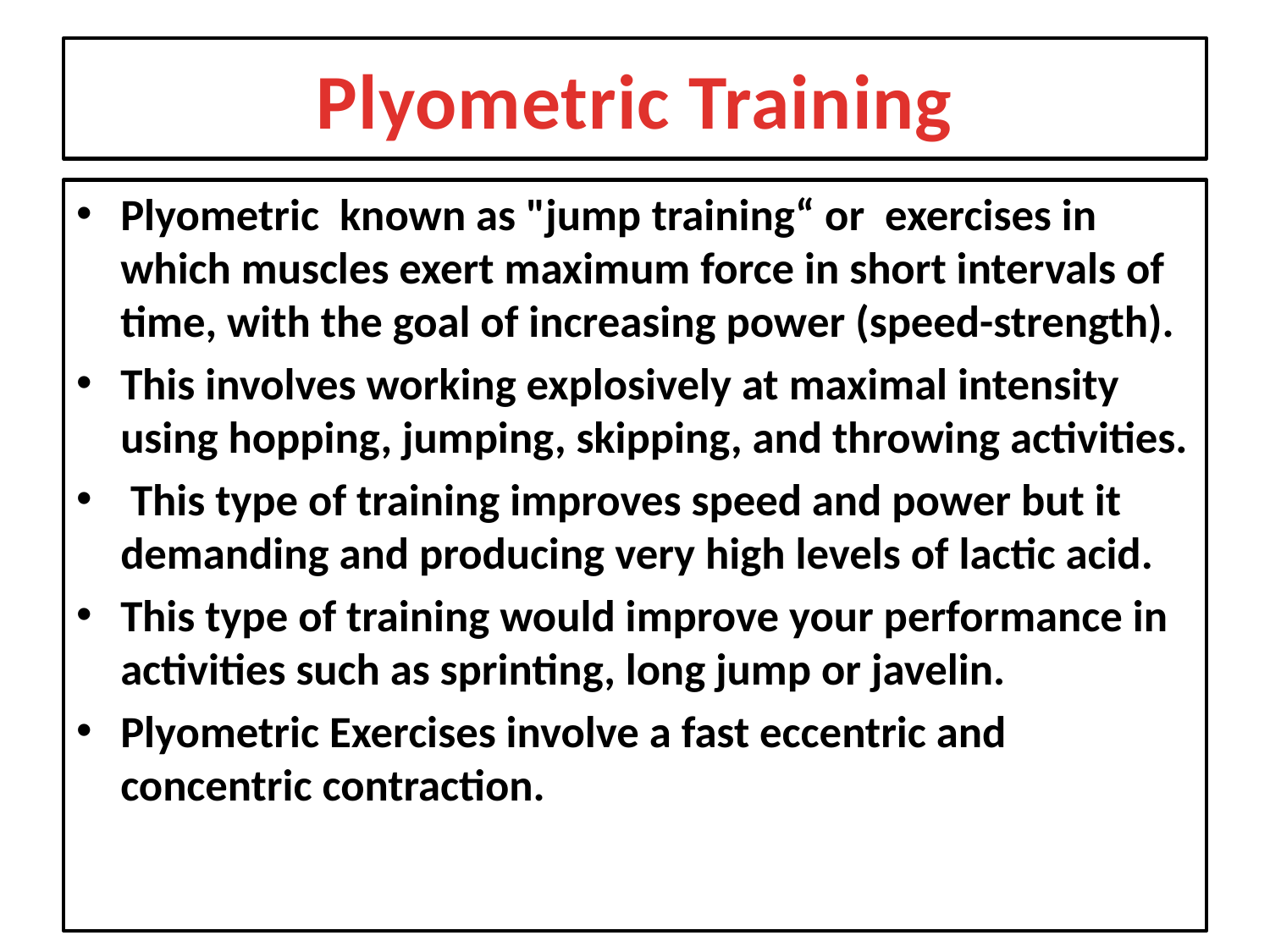

# Plyometric Training
Plyometric  known as "jump training“ or  exercises in which muscles exert maximum force in short intervals of time, with the goal of increasing power (speed-strength).
This involves working explosively at maximal intensity using hopping, jumping, skipping, and throwing activities.
 This type of training improves speed and power but it  demanding and producing very high levels of lactic acid.
This type of training would improve your performance in activities such as sprinting, long jump or javelin.
Plyometric Exercises involve a fast eccentric and concentric contraction.